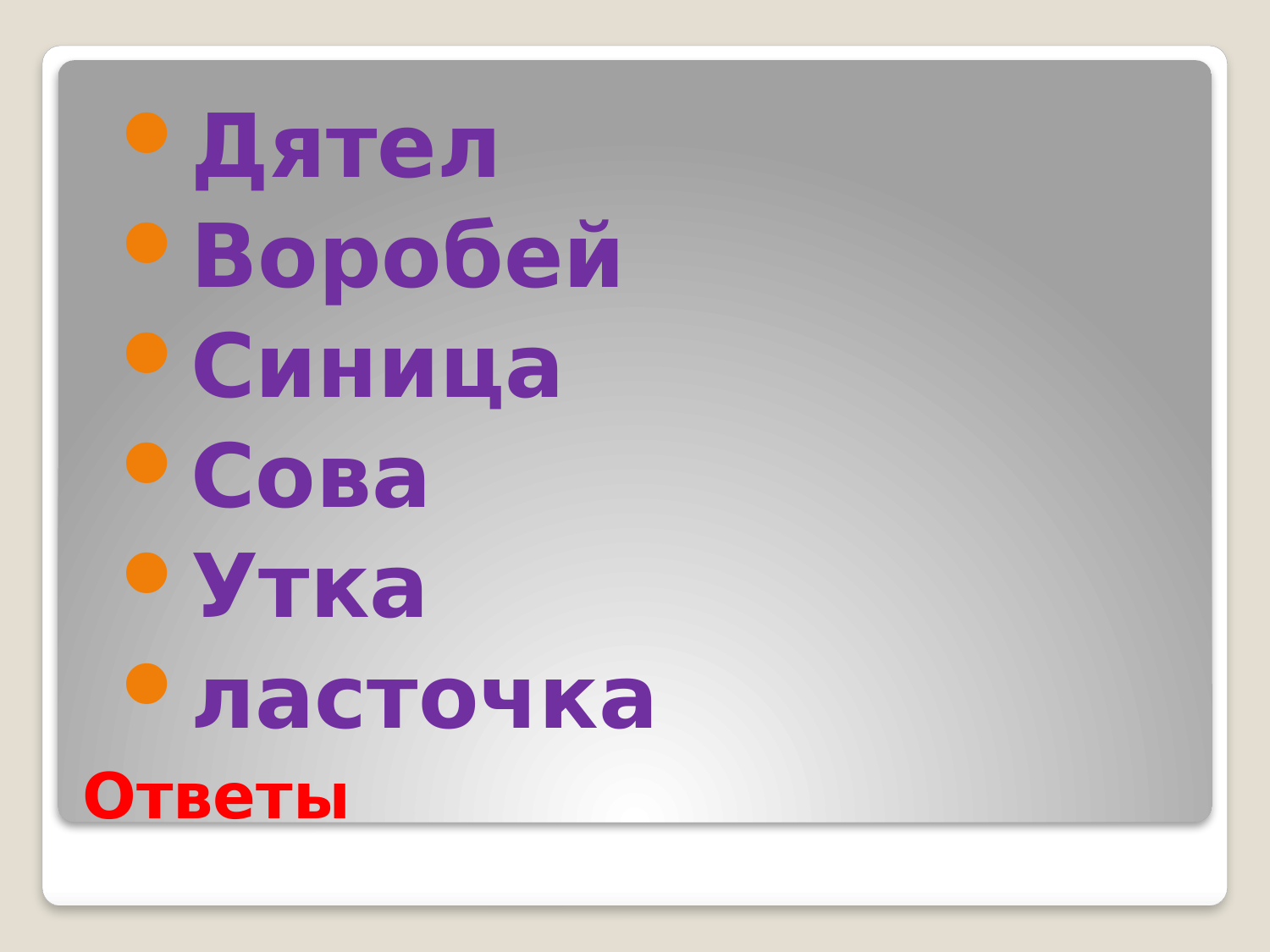

Дятел
Воробей
Синица
Сова
Утка
ласточка
# Ответы